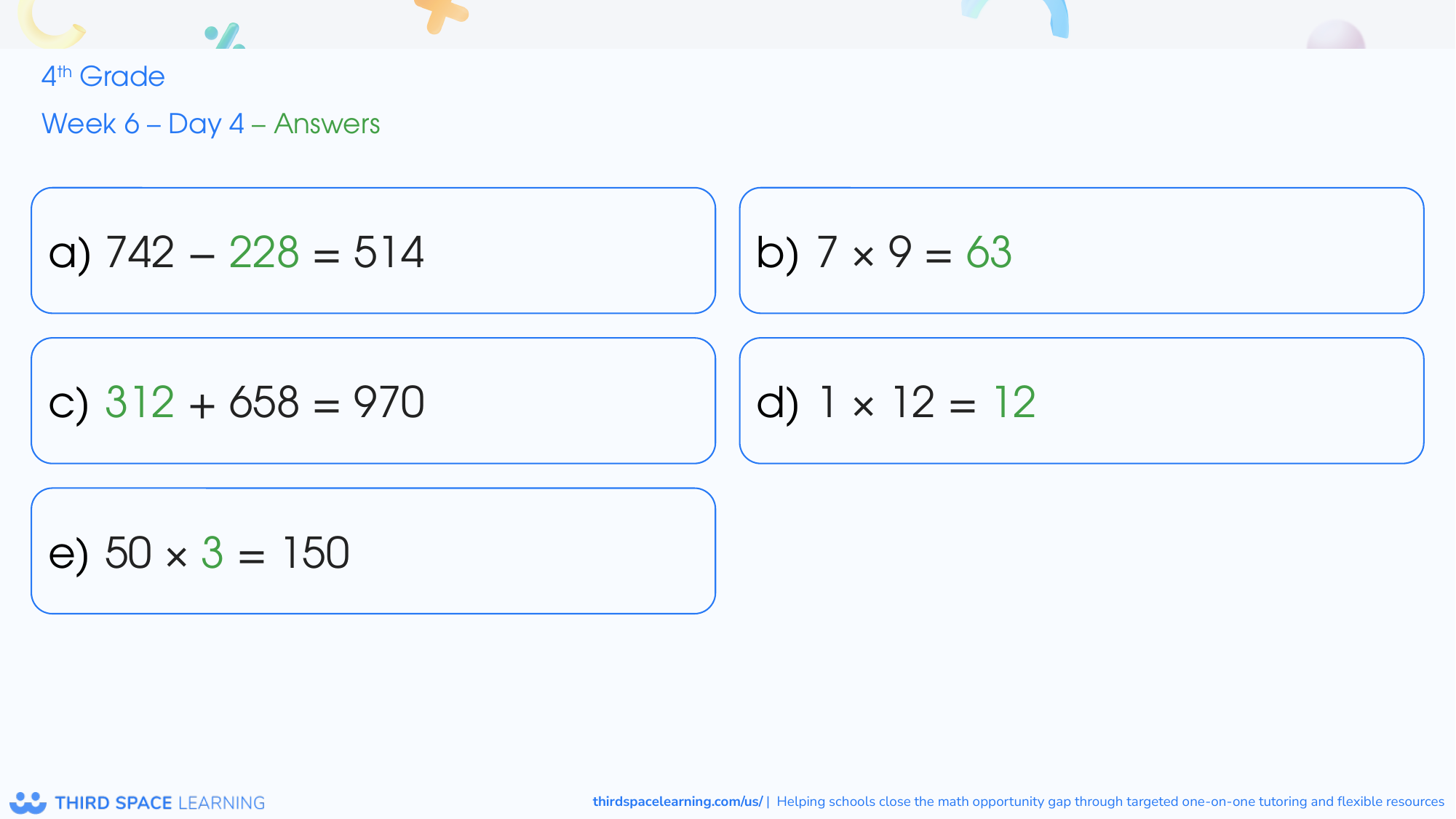

4th Grade
Week 6 – Day 4 – Answers
742 − 228 = 514
7 × 9 = 63
312 + 658 = 970
1 × 12 = 12
50 × 3 = 150